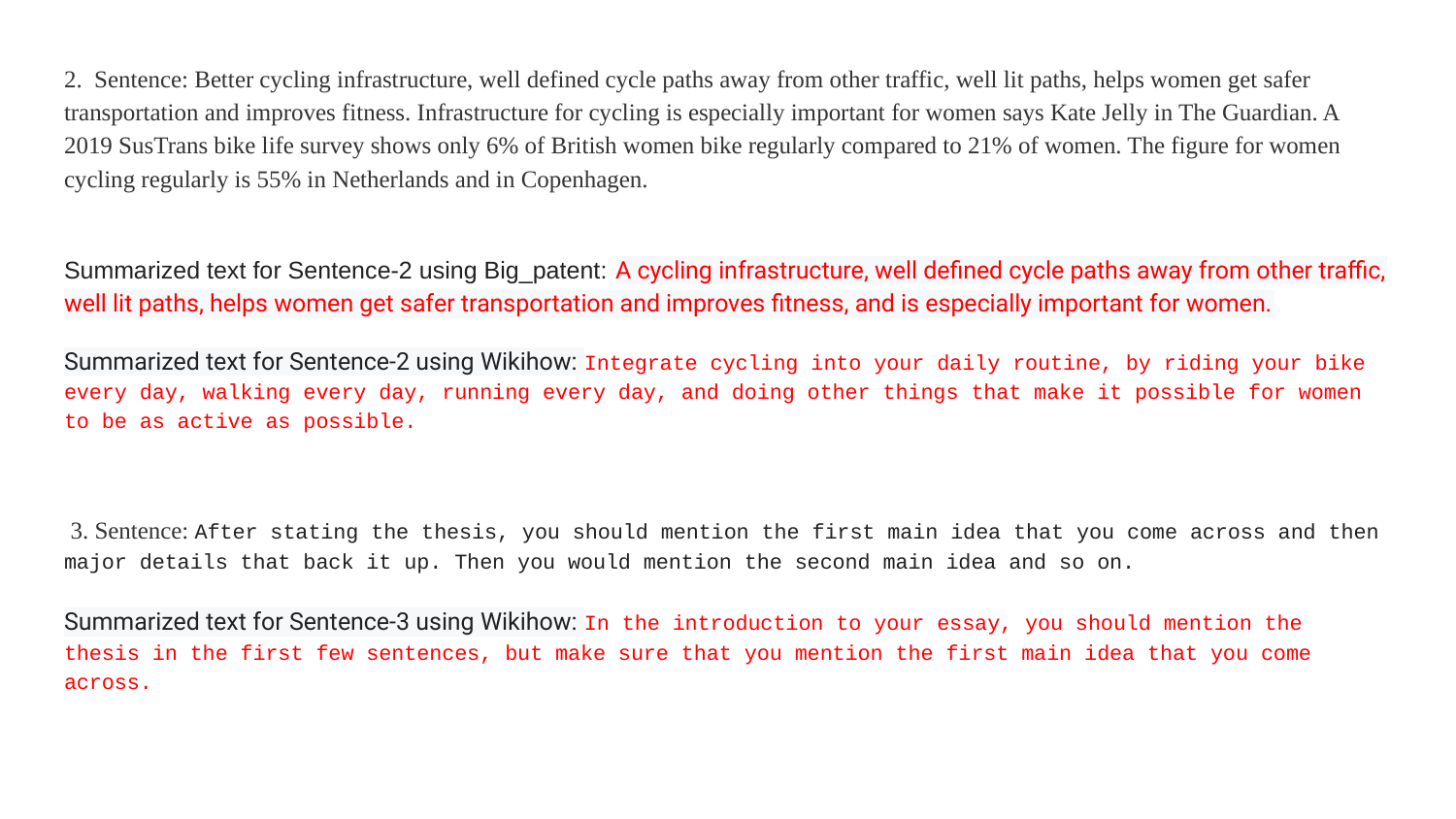

2.  Sentence: Better cycling infrastructure, well defined cycle paths away from other traffic, well lit paths, helps women get safer transportation and improves fitness. Infrastructure for cycling is especially important for women says Kate Jelly in The Guardian. A 2019 SusTrans bike life survey shows only 6% of British women bike regularly compared to 21% of women. The figure for women cycling regularly is 55% in Netherlands and in Copenhagen.

Summarized text for Sentence-2 using Big_patent: A cycling infrastructure, well defined cycle paths away from other traffic, well lit paths, helps women get safer transportation and improves fitness, and is especially important for women.
Summarized text for Sentence-2 using Wikihow: Integrate cycling into your daily routine, by riding your bike every day, walking every day, running every day, and doing other things that make it possible for women to be as active as possible.

 3. Sentence: After stating the thesis, you should mention the first main idea that you come across and then major details that back it up. Then you would mention the second main idea and so on.

Summarized text for Sentence-3 using Wikihow: In the introduction to your essay, you should mention the thesis in the first few sentences, but make sure that you mention the first main idea that you come across.